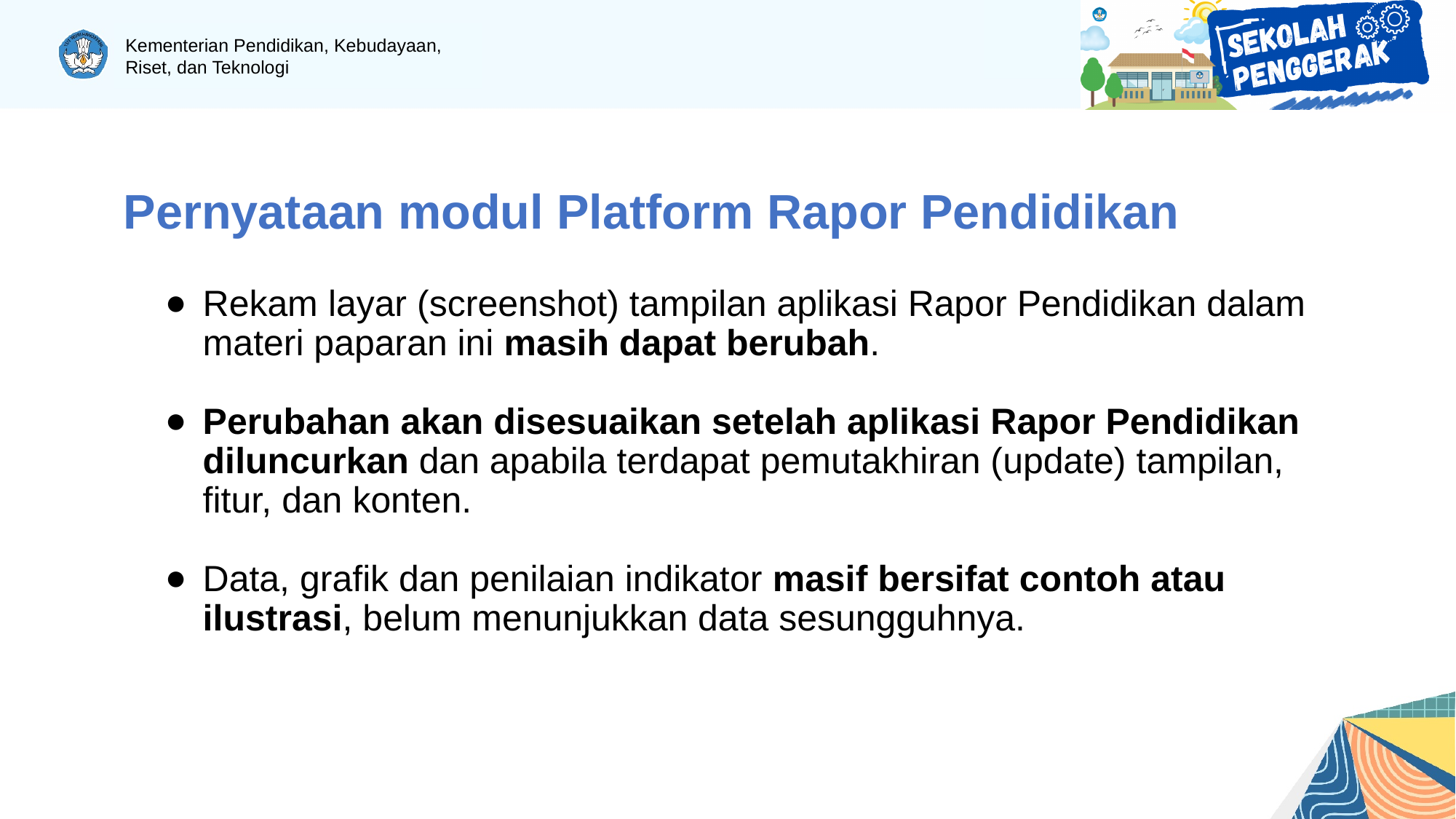

Pernyataan modul Platform Rapor Pendidikan
Rekam layar (screenshot) tampilan aplikasi Rapor Pendidikan dalam materi paparan ini masih dapat berubah.

Perubahan akan disesuaikan setelah aplikasi Rapor Pendidikan diluncurkan dan apabila terdapat pemutakhiran (update) tampilan, fitur, dan konten.

Data, grafik dan penilaian indikator masif bersifat contoh atau ilustrasi, belum menunjukkan data sesungguhnya.